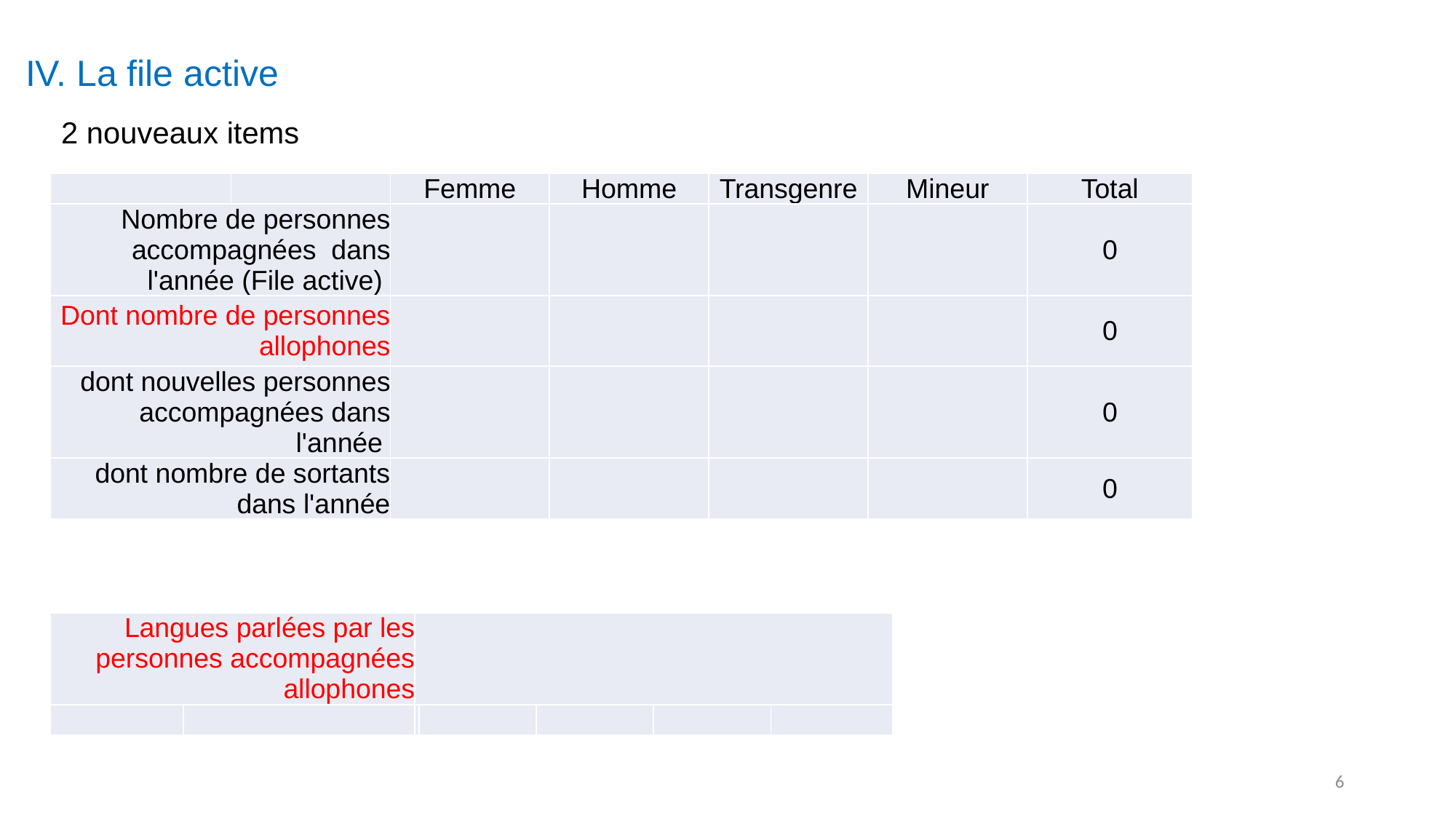

IV. La file active
2 nouveaux items
|  |  | Femme | Homme | Transgenre | Mineur | Total |
| --- | --- | --- | --- | --- | --- | --- |
| Nombre de personnes accompagnées dans l'année (File active) |  |  |  |  |  | 0 |
| Dont nombre de personnes allophones |  |  |  |  |  | 0 |
| dont nouvelles personnes accompagnées dans l'année |  |  |  |  |  | 0 |
| dont nombre de sortants dans l'année |  |  |  |  |  | 0 |
| Langues parlées par les personnes accompagnées allophones |  |  |  |  |  |  |
| --- | --- | --- | --- | --- | --- | --- |
|  |  |  |  |  |  |  |
6